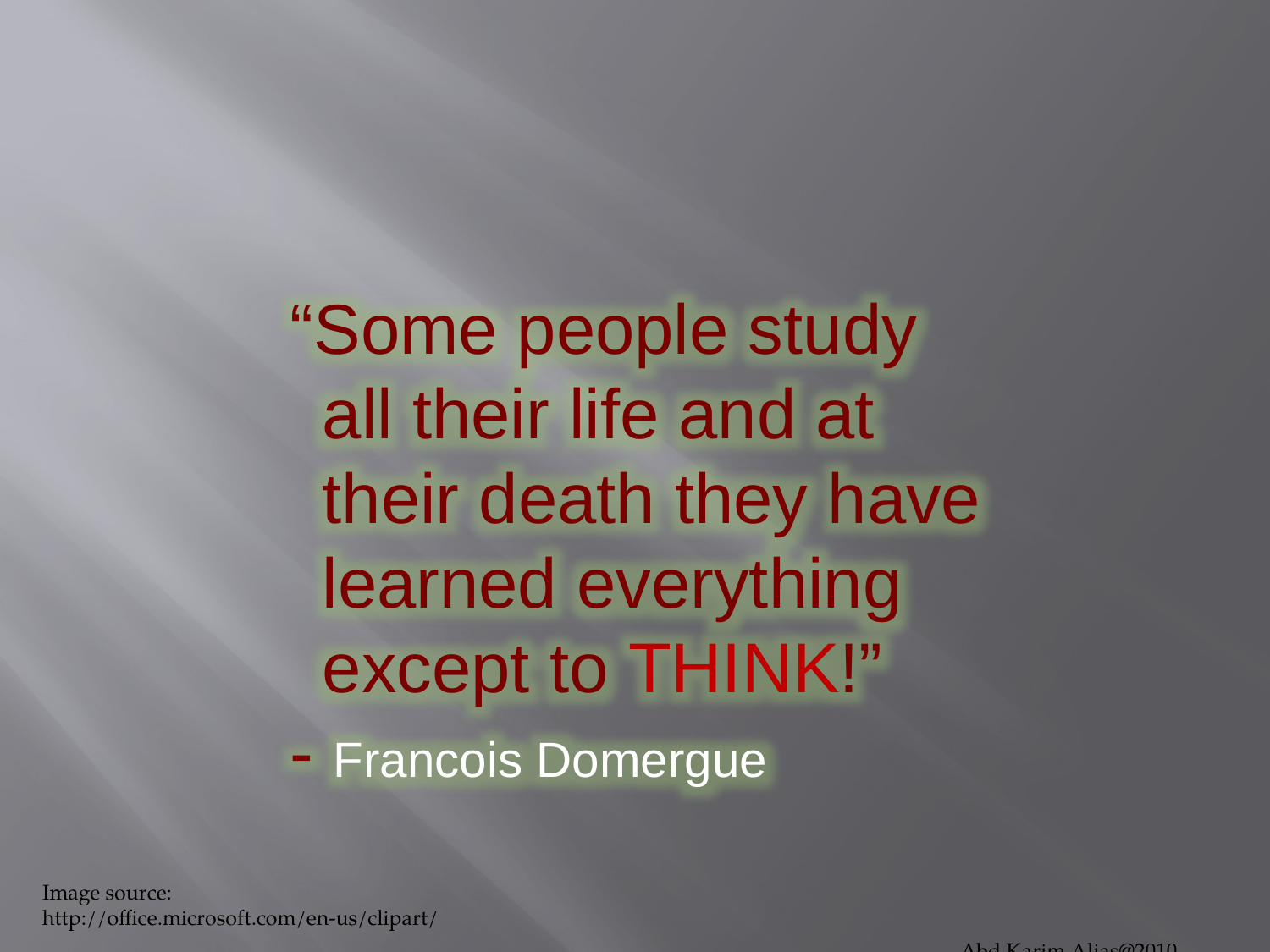

“Some people study all their life and at their death they have learned everything except to THINK!”
- Francois Domergue
Image source: http://office.microsoft.com/en-us/clipart/
Abd Karim Alias@2010